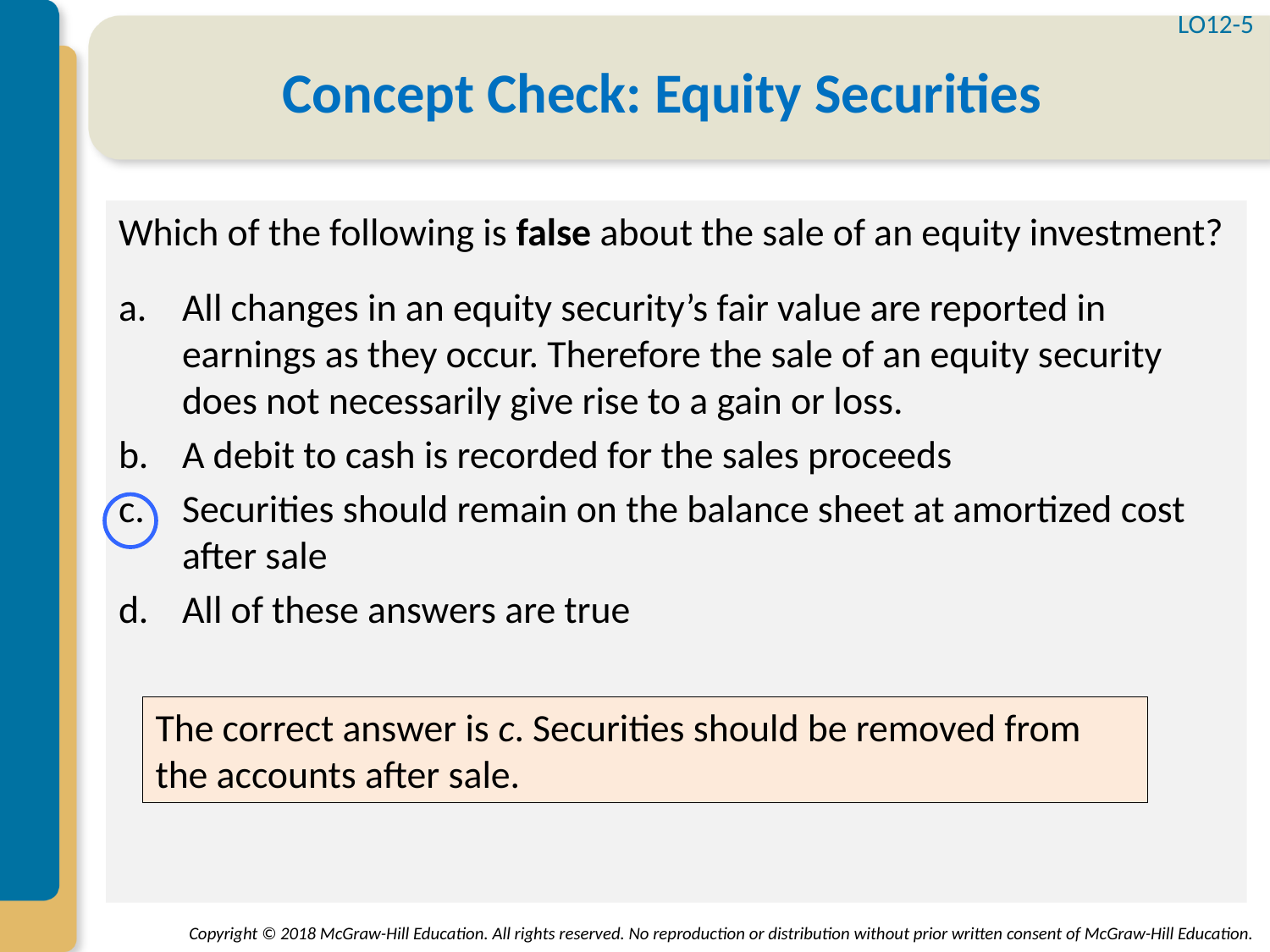

LO12-5
# Concept Check: Equity Securities
Which of the following is false about the sale of an equity investment?
All changes in an equity security’s fair value are reported in earnings as they occur. Therefore the sale of an equity security does not necessarily give rise to a gain or loss.
A debit to cash is recorded for the sales proceeds
Securities should remain on the balance sheet at amortized cost after sale
All of these answers are true

The correct answer is c. Securities should be removed from the accounts after sale.